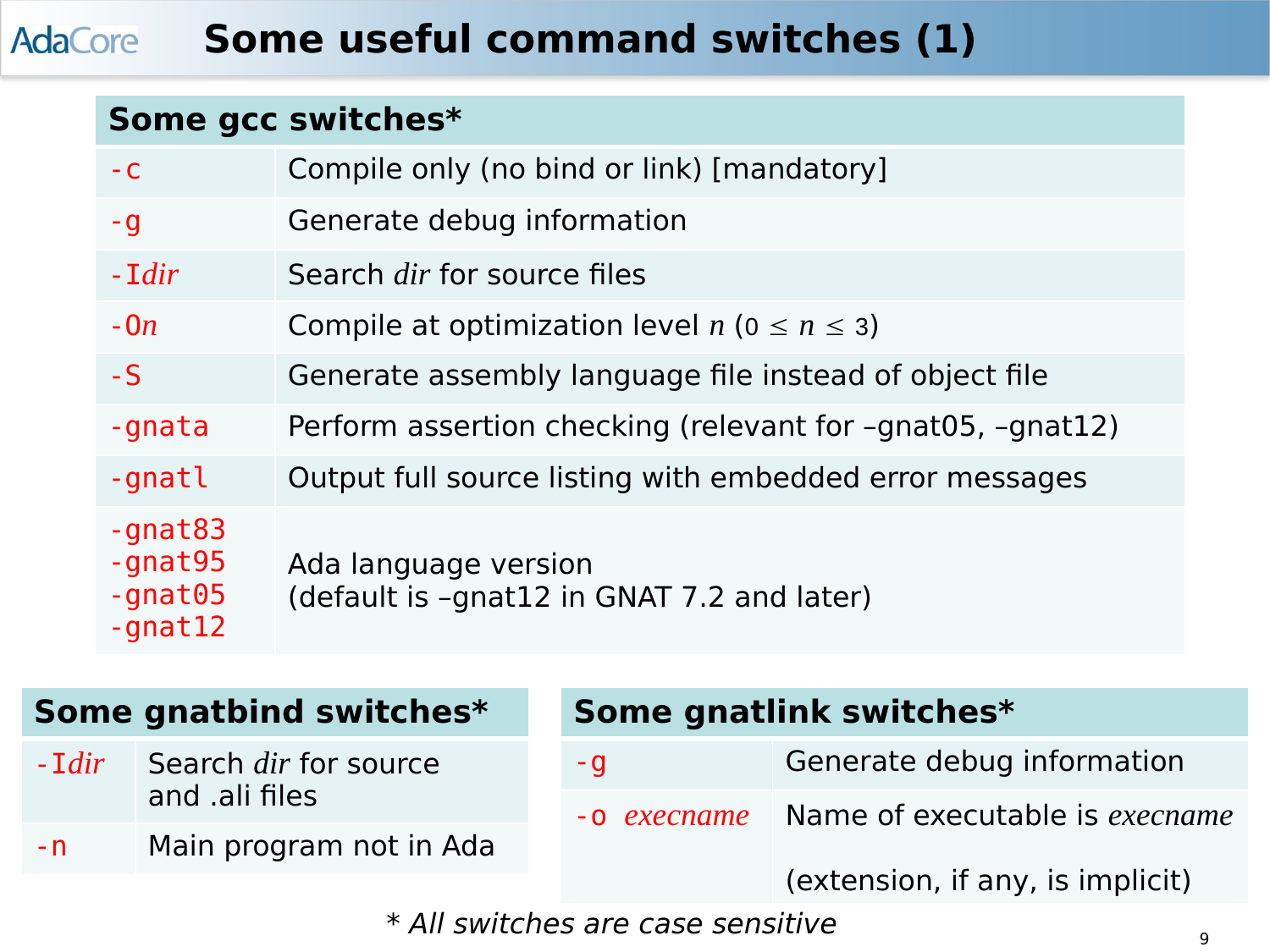

# Some useful command switches (1)
| Some gcc switches\* |  |
| --- | --- |
| -c | Compile only (no bind or link) [mandatory] |
| -g | Generate debug information |
| -Idir | Search dir for source files |
| -On | Compile at optimization level n (0 ≤ n ≤ 3) |
| -S | Generate assembly language file instead of object file |
| -gnata | Perform assertion checking (relevant for –gnat05, –gnat12) |
| -gnatl | Output full source listing with embedded error messages |
| -gnat83 -gnat95 -gnat05 -gnat12 | Ada language version (default is –gnat12 in GNAT 7.2 and later) |
| Some gnatbind switches\* |  |
| --- | --- |
| -Idir | Search dir for source and .ali files |
| -n | Main program not in Ada |
| Some gnatlink switches\* |  |
| --- | --- |
| -g | Generate debug information |
| -o execname | Name of executable is execname (extension, if any, is implicit) |
* All switches are case sensitive